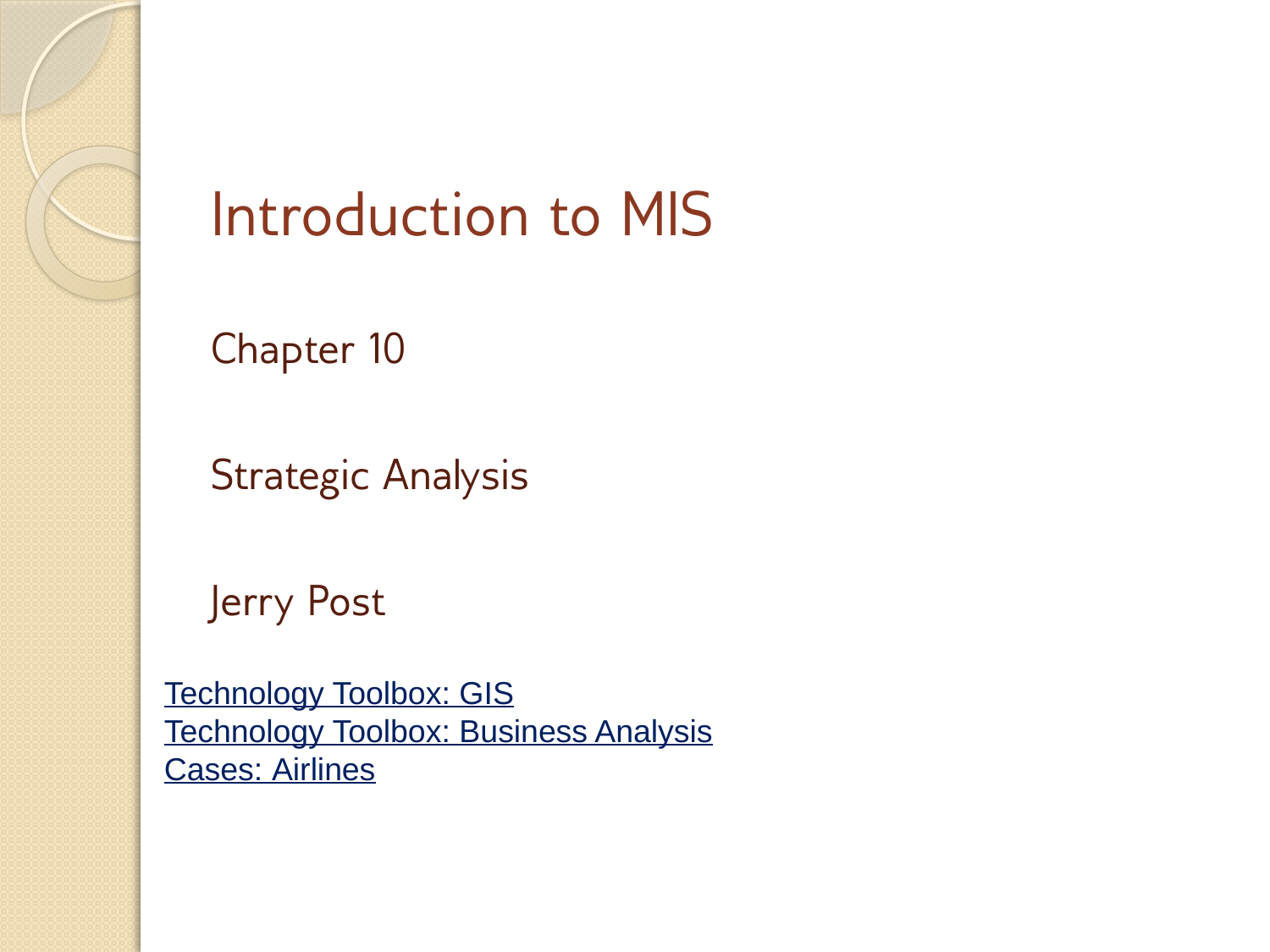

# Introduction to MIS

Chapter 10

Strategic Analysis

Jerry Post
Technology Toolbox: GIS
Technology Toolbox: Business Analysis
Cases: Airlines